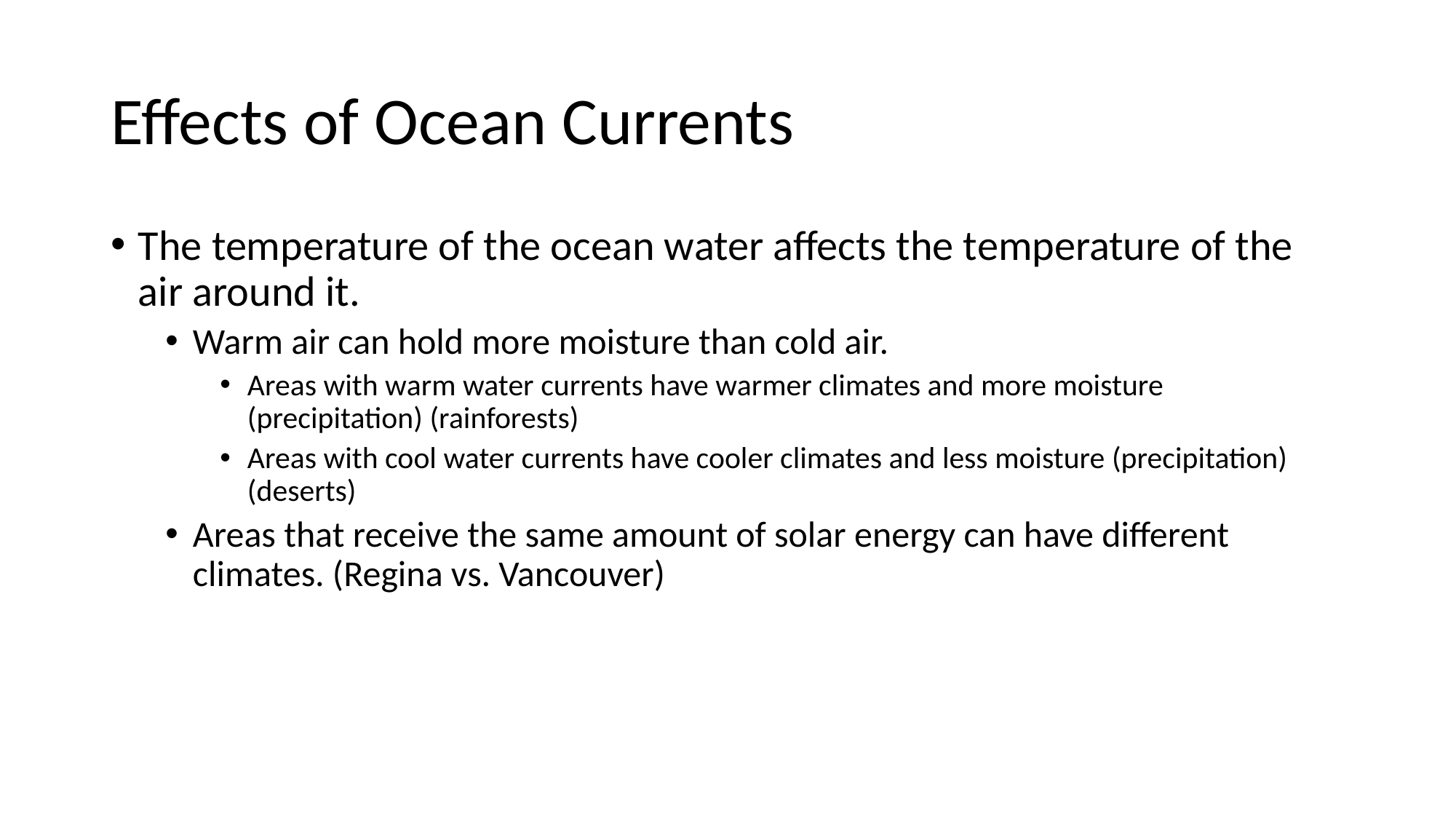

# Effects of Ocean Currents
The temperature of the ocean water affects the temperature of the air around it.
Warm air can hold more moisture than cold air.
Areas with warm water currents have warmer climates and more moisture (precipitation) (rainforests)
Areas with cool water currents have cooler climates and less moisture (precipitation) (deserts)
Areas that receive the same amount of solar energy can have different climates. (Regina vs. Vancouver)